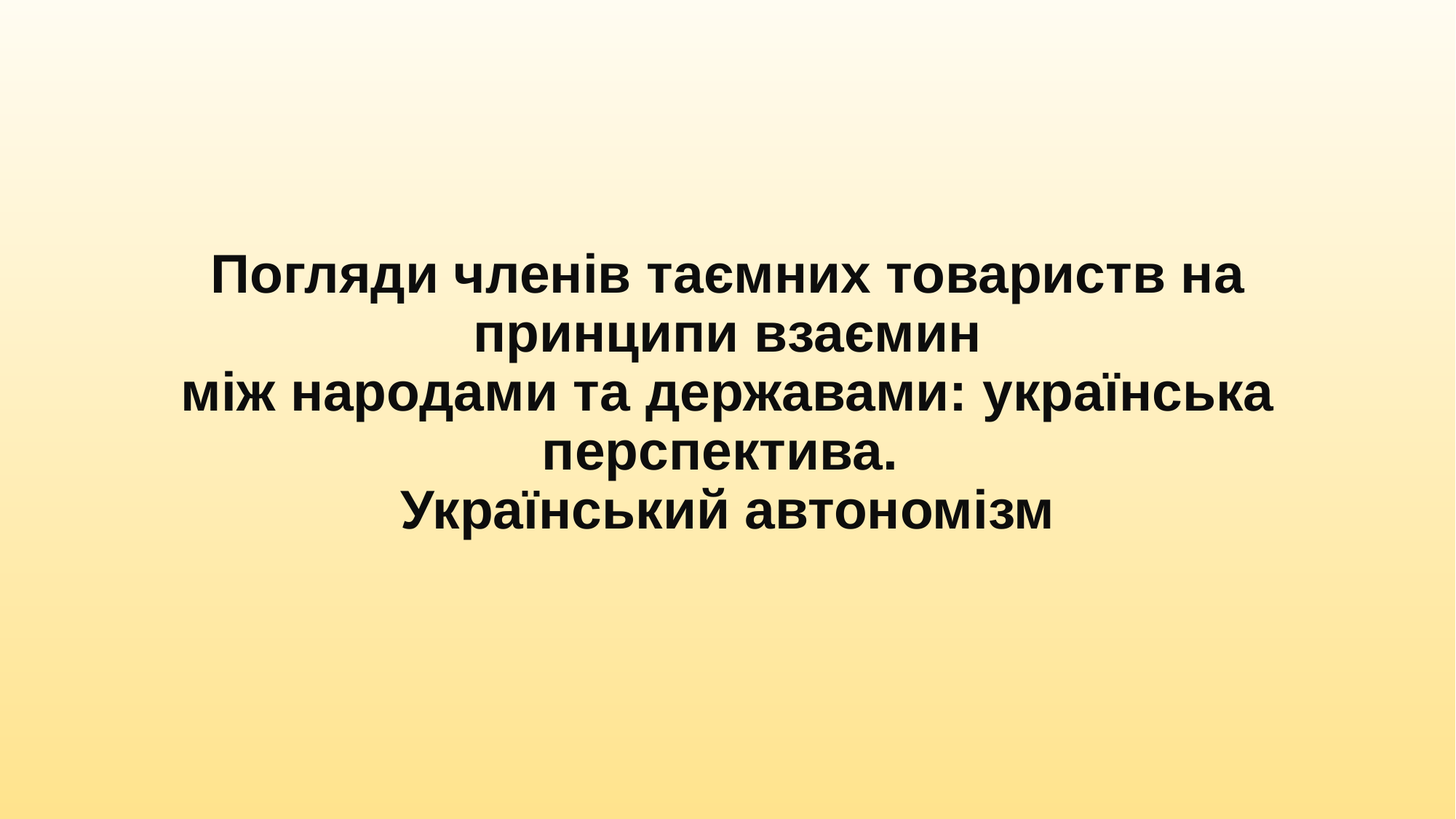

# Погляди членів таємних товариств на принципи взаємин між народами та державами: українська перспектива. Український автономізм